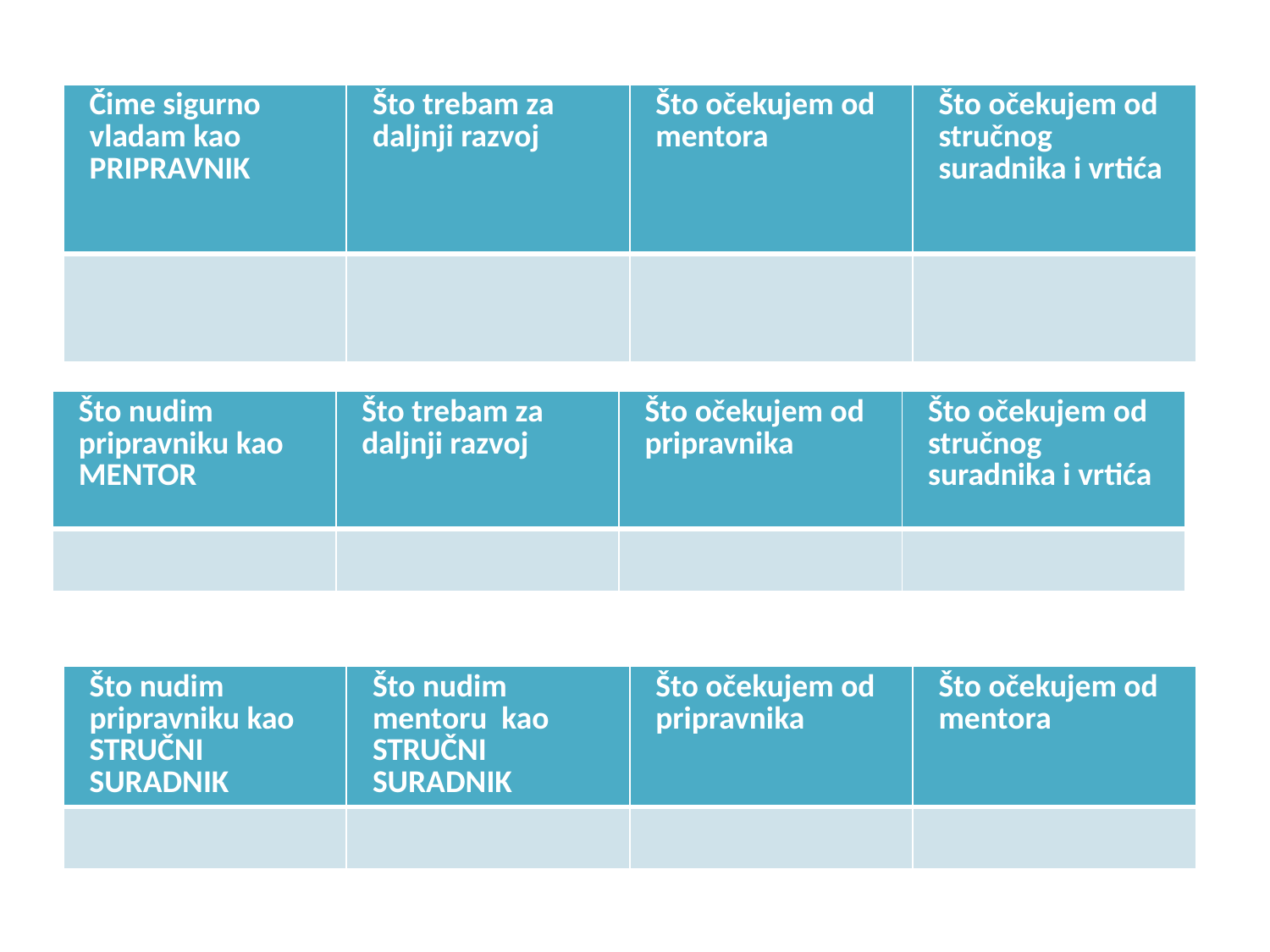

#
| Čime sigurno vladam kao PRIPRAVNIK | Što trebam za daljnji razvoj | Što očekujem od mentora | Što očekujem od stručnog suradnika i vrtića |
| --- | --- | --- | --- |
|  |  |  |  |
| Što nudim pripravniku kao MENTOR | Što trebam za daljnji razvoj | Što očekujem od pripravnika | Što očekujem od stručnog suradnika i vrtića |
| --- | --- | --- | --- |
|  |  |  |  |
| Što nudim pripravniku kao STRUČNI SURADNIK | Što nudim mentoru kao STRUČNI SURADNIK | Što očekujem od pripravnika | Što očekujem od mentora |
| --- | --- | --- | --- |
|  |  |  |  |